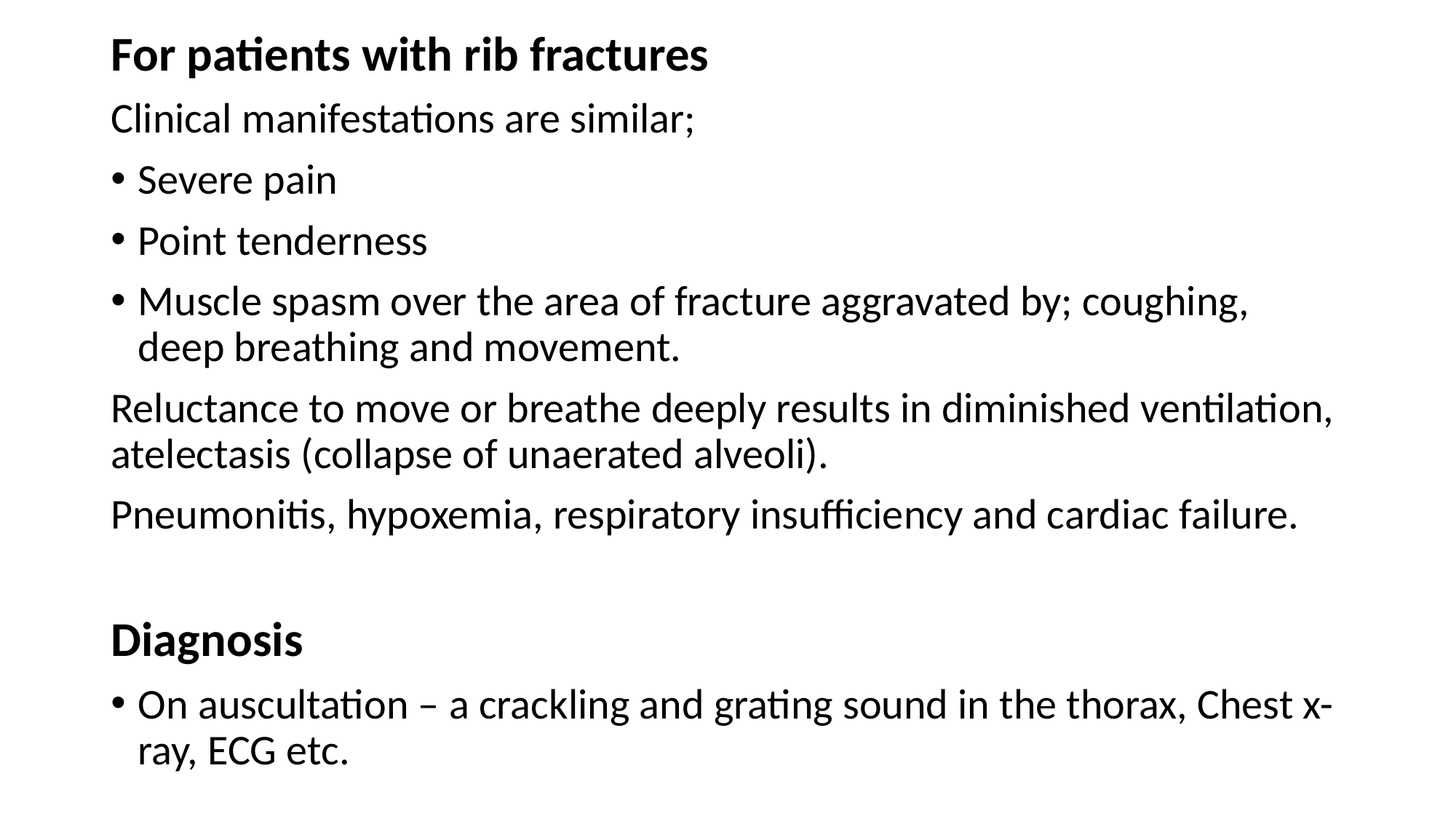

For patients with rib fractures
Clinical manifestations are similar;
Severe pain
Point tenderness
Muscle spasm over the area of fracture aggravated by; coughing, deep breathing and movement.
Reluctance to move or breathe deeply results in diminished ventilation, atelectasis (collapse of unaerated alveoli).
Pneumonitis, hypoxemia, respiratory insufficiency and cardiac failure.

Diagnosis
On auscultation – a crackling and grating sound in the thorax, Chest x-ray, ECG etc.